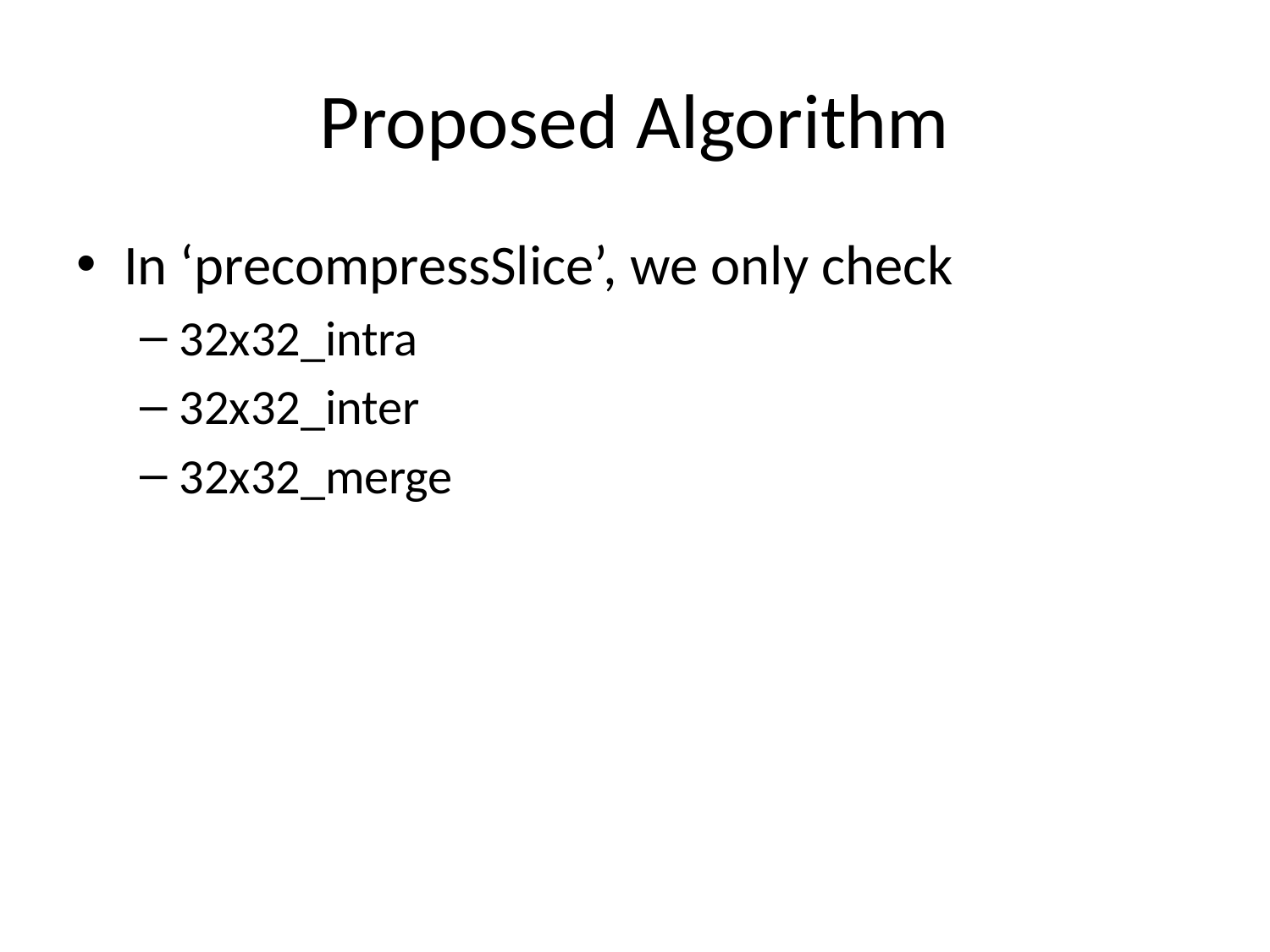

# Proposed Algorithm
In ‘precompressSlice’, we only check
32x32_intra
32x32_inter
32x32_merge